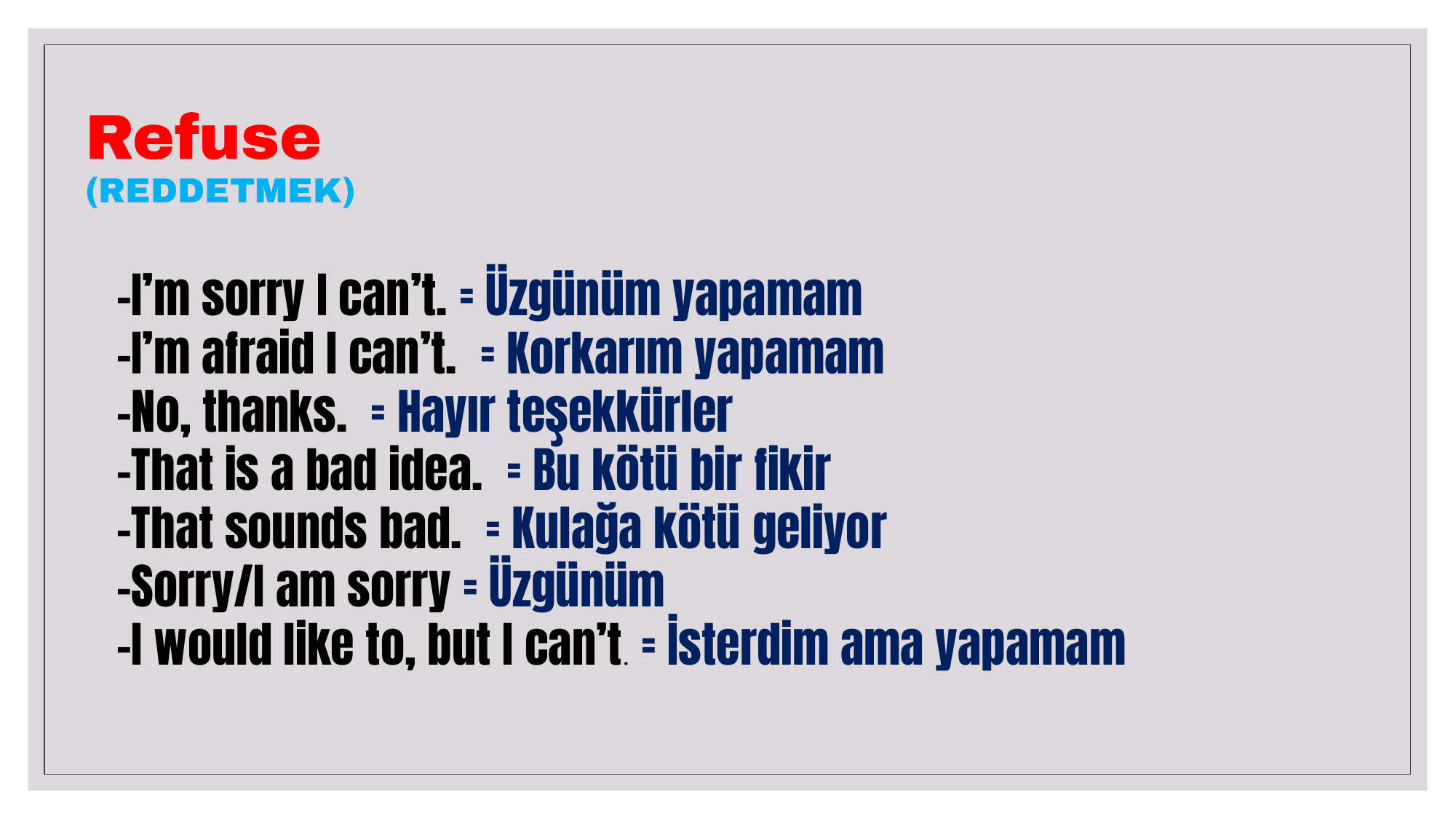

# Refuse (REDDETMEK)
-I’m sorry I can’t. = Üzgünüm yapamam
-I’m afraid I can’t.  = Korkarım yapamam
-No, thanks.  = Hayır teşekkürler
-That is a bad idea.  = Bu kötü bir fikir
-That sounds bad.  = Kulağa kötü geliyor
-Sorry/I am sorry = Üzgünüm
-I would like to, but I can’t.  = İsterdim ama yapamam